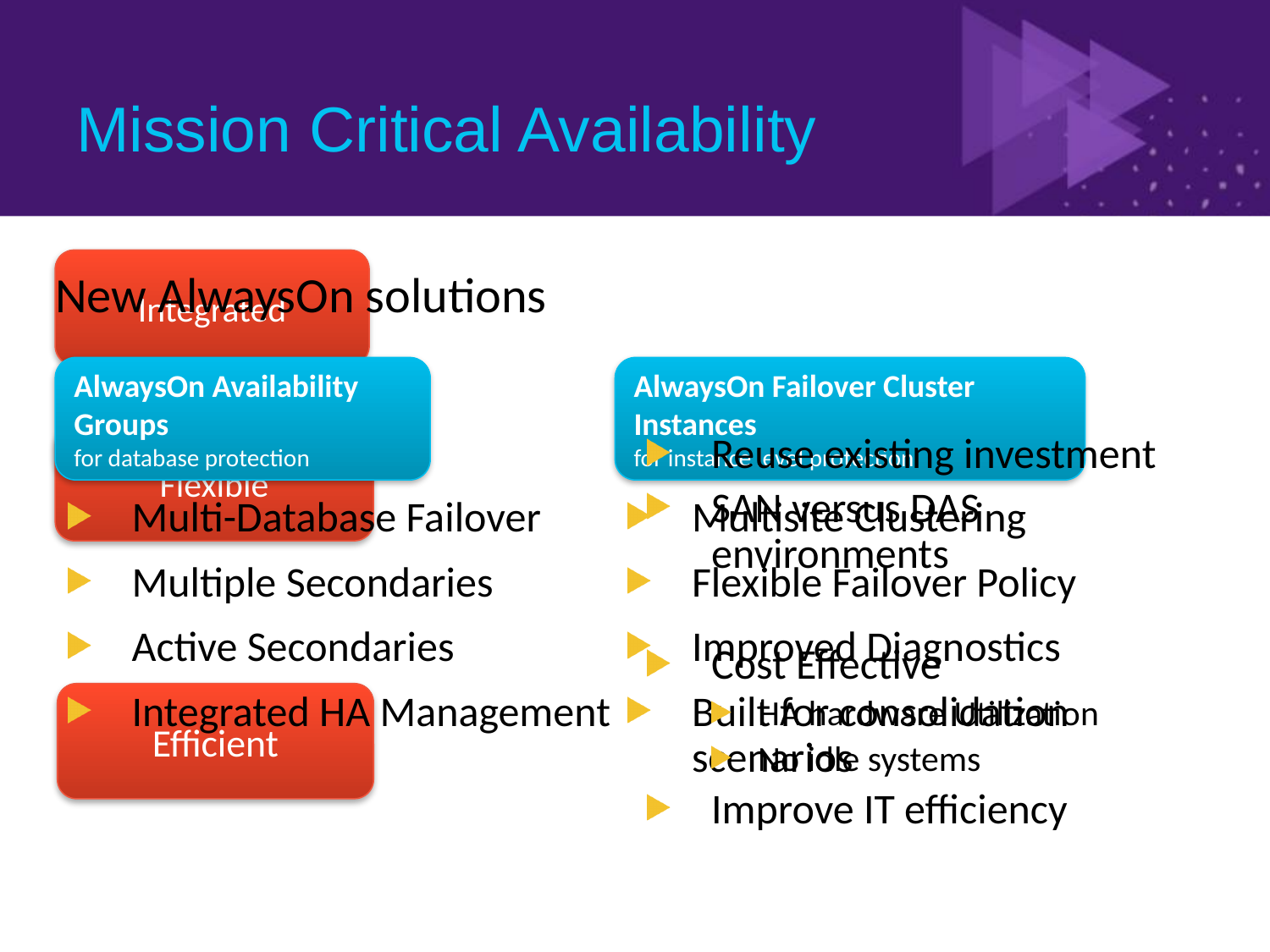

# Mission Critical Availability
Integrated
Flexible
Efficient
A unified, simplified solution
Easy to deploy and Manage
New AlwaysOn solutions
AlwaysOn Availability Groups
for database protection
AlwaysOn Failover Cluster Instances
for instance level protection
Multi-Database Failover
Multiple Secondaries
Active Secondaries
Integrated HA Management

Multisite Clustering
Flexible Failover Policy
Improved Diagnostics
Built for consolidation scenarios

Reuse existing investment
SAN versus DAS environments
Cost Effective
HA hardware Utilization
No idle systems
Improve IT efficiency